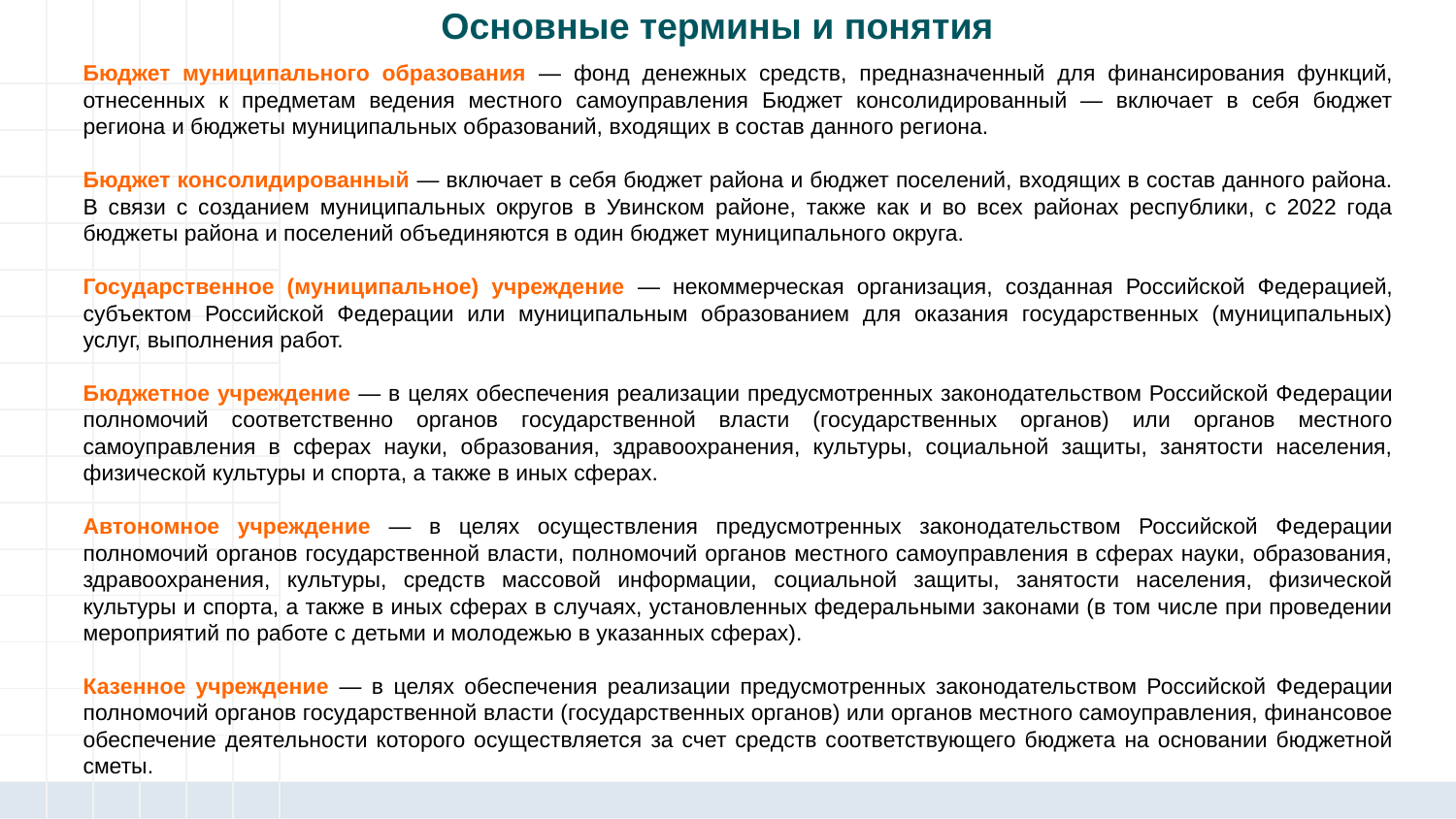

# Основные термины и понятия
Бюджет муниципального образования — фонд денежных средств, предназначенный для финансирования функций, отнесенных к предметам ведения местного самоуправления Бюджет консолидированный — включает в себя бюджет региона и бюджеты муниципальных образований, входящих в состав данного региона.

Бюджет консолидированный — включает в себя бюджет района и бюджет поселений, входящих в состав данного района. В связи с созданием муниципальных округов в Увинском районе, также как и во всех районах республики, с 2022 года бюджеты района и поселений объединяются в один бюджет муниципального округа.

Государственное (муниципальное) учреждение — некоммерческая организация, созданная Российской Федерацией, субъектом Российской Федерации или муниципальным образованием для оказания государственных (муниципальных) услуг, выполнения работ.

Бюджетное учреждение — в целях обеспечения реализации предусмотренных законодательством Российской Федерации полномочий соответственно органов государственной власти (государственных органов) или органов местного самоуправления в сферах науки, образования, здравоохранения, культуры, социальной защиты, занятости населения, физической культуры и спорта, а также в иных сферах.

Автономное учреждение — в целях осуществления предусмотренных законодательством Российской Федерации полномочий органов государственной власти, полномочий органов местного самоуправления в сферах науки, образования, здравоохранения, культуры, средств массовой информации, социальной защиты, занятости населения, физической культуры и спорта, а также в иных сферах в случаях, установленных федеральными законами (в том числе при проведении мероприятий по работе с детьми и молодежью в указанных сферах).

Казенное учреждение — в целях обеспечения реализации предусмотренных законодательством Российской Федерации полномочий органов государственной власти (государственных органов) или органов местного самоуправления, финансовое обеспечение деятельности которого осуществляется за счет средств соответствующего бюджета на основании бюджетной сметы.